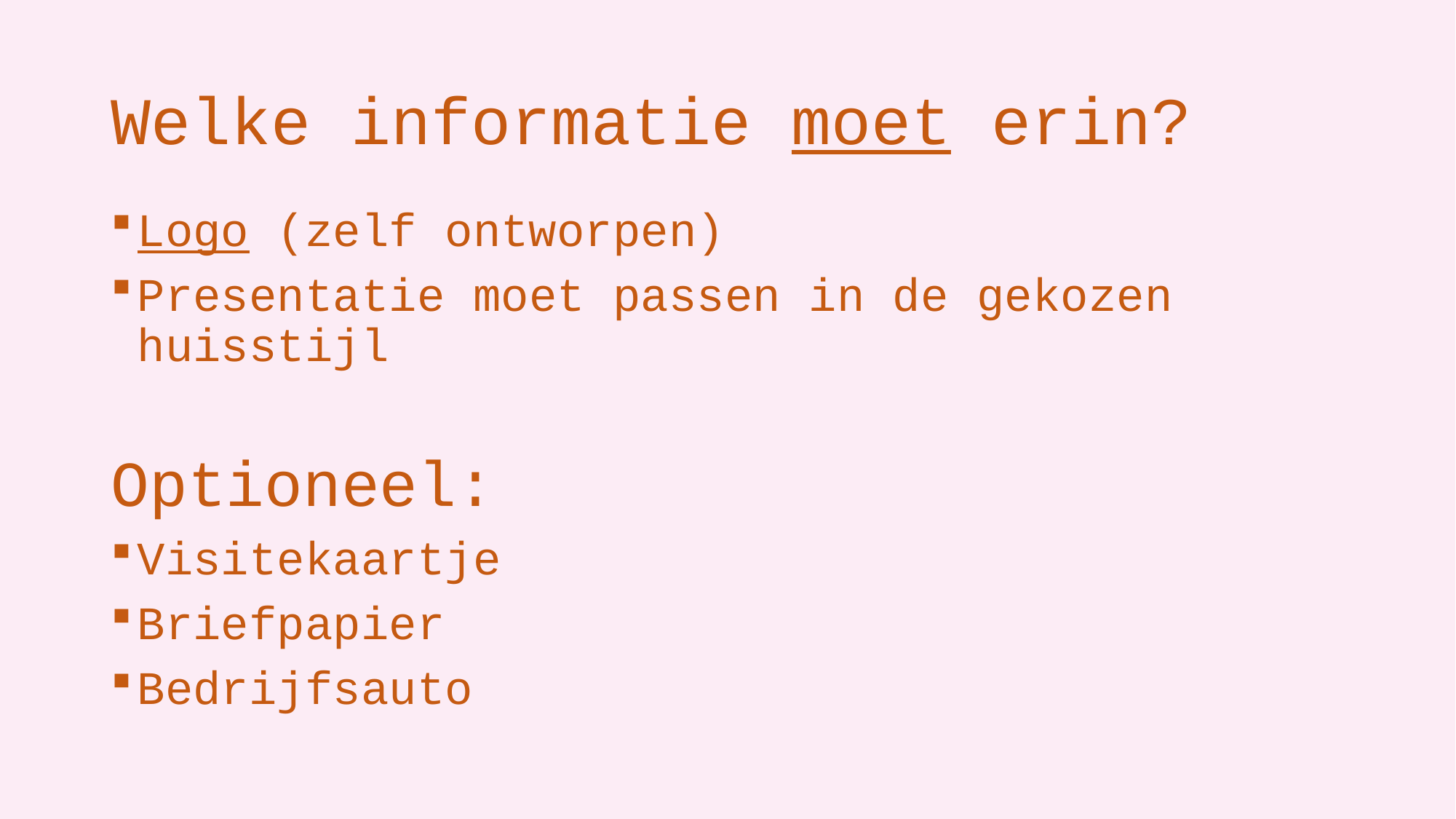

# Welke informatie moet erin?
Logo (zelf ontworpen)
Presentatie moet passen in de gekozen huisstijl

Optioneel:
Visitekaartje
Briefpapier
Bedrijfsauto